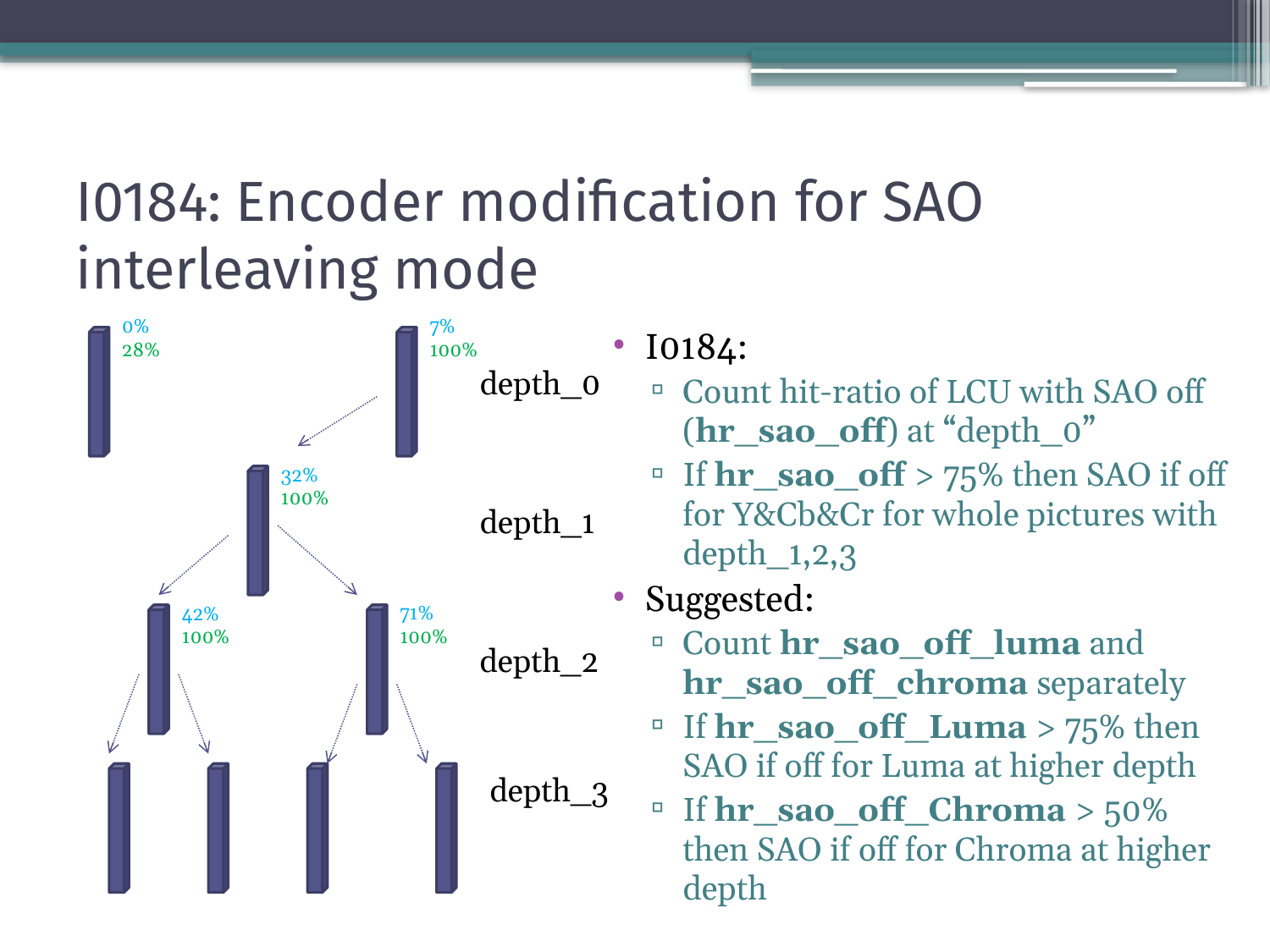

# I0184: Encoder modification for SAO interleaving mode
0%
28%
7%
100%
I0184:
Count hit-ratio of LCU with SAO off (hr_sao_off) at “depth_0”
If hr_sao_off > 75% then SAO if off for Y&Cb&Cr for whole pictures with depth_1,2,3
Suggested:
Count hr_sao_off_luma and hr_sao_off_chroma separately
If hr_sao_off_Luma > 75% then SAO if off for Luma at higher depth
If hr_sao_off_Chroma > 50% then SAO if off for Chroma at higher depth

depth_0
32%
100%

depth_1
71%
100%
42%
100%

depth_2

depth_3